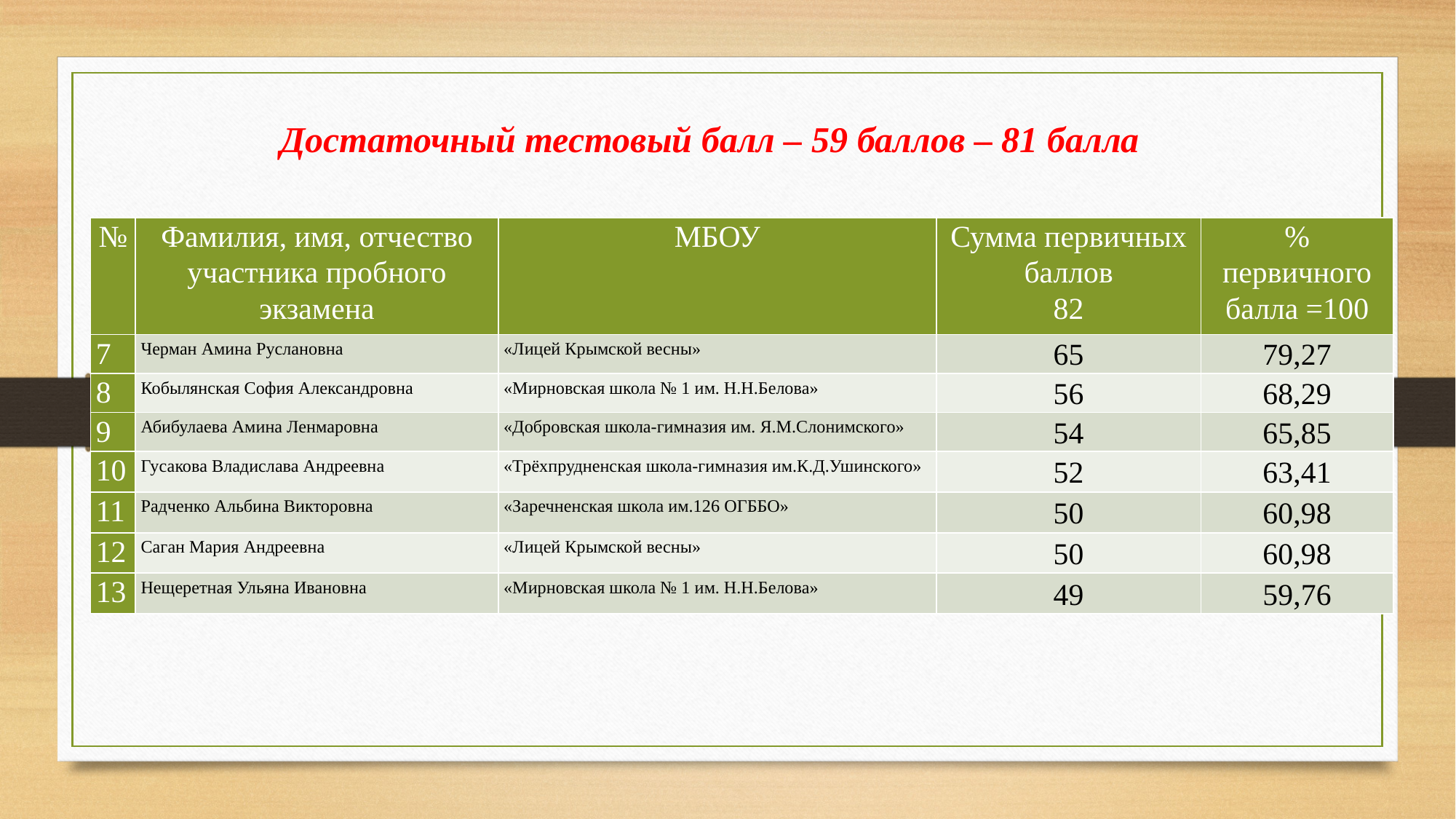

Достаточный тестовый балл – 59 баллов – 81 балла
| № | Фамилия, имя, отчество участника пробного экзамена | МБОУ | Сумма первичных баллов 82 | % первичного балла =100 |
| --- | --- | --- | --- | --- |
| 7 | Черман Амина Руслановна | «Лицей Крымской весны» | 65 | 79,27 |
| 8 | Кобылянская София Александровна | «Мирновская школа № 1 им. Н.Н.Белова» | 56 | 68,29 |
| 9 | Абибулаева Амина Ленмаровна | «Добровская школа-гимназия им. Я.М.Слонимского» | 54 | 65,85 |
| 10 | Гусакова Владислава Андреевна | «Трёхпрудненская школа-гимназия им.К.Д.Ушинского» | 52 | 63,41 |
| 11 | Радченко Альбина Викторовна | «Заречненская школа им.126 ОГББО» | 50 | 60,98 |
| 12 | Саган Мария Андреевна | «Лицей Крымской весны» | 50 | 60,98 |
| 13 | Нещеретная Ульяна Ивановна | «Мирновская школа № 1 им. Н.Н.Белова» | 49 | 59,76 |